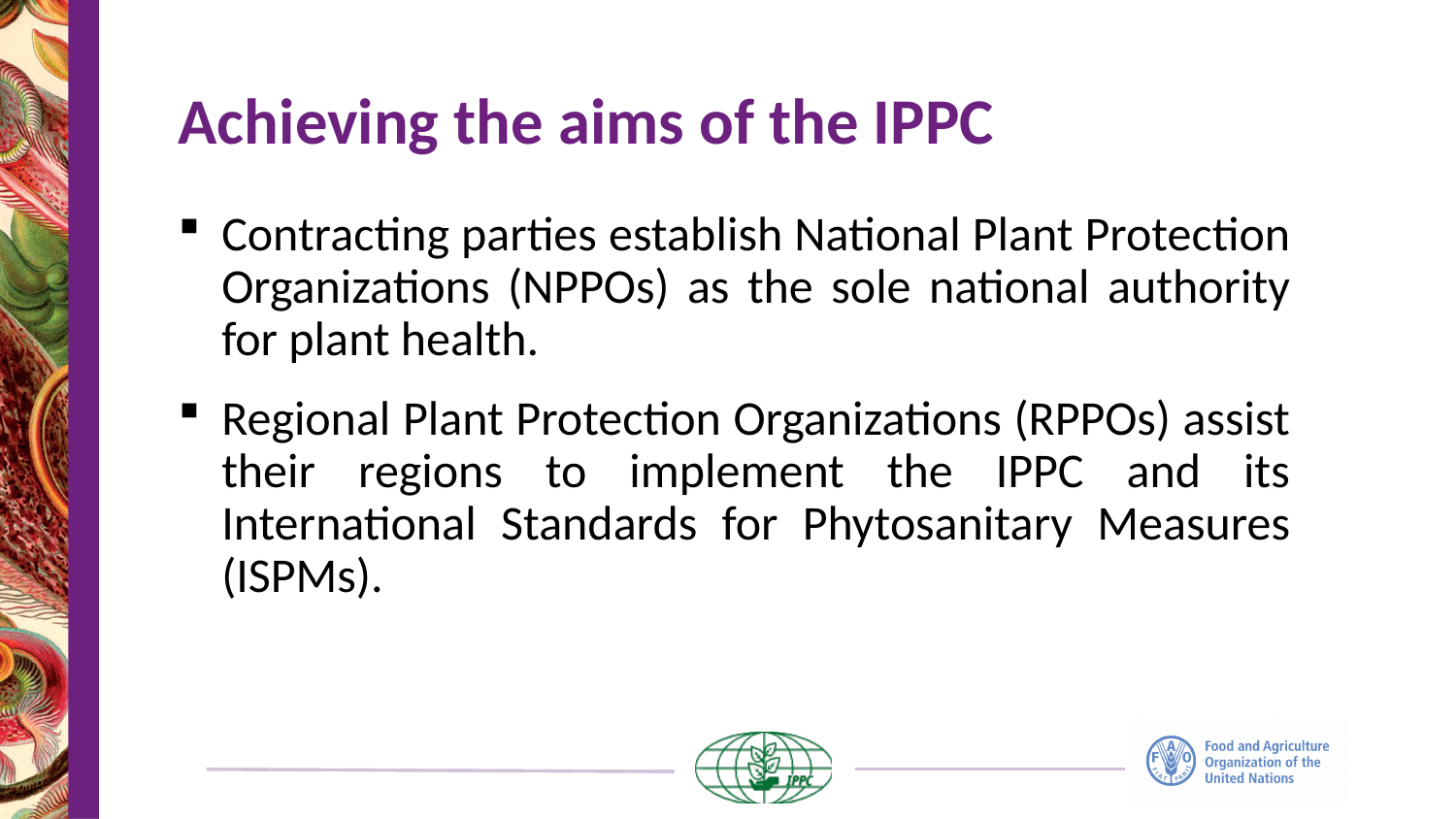

# Achieving the aims of the IPPC
Contracting parties establish National Plant Protection Organizations (NPPOs) as the sole national authority for plant health.
Regional Plant Protection Organizations (RPPOs) assist their regions to implement the IPPC and its International Standards for Phytosanitary Measures (ISPMs).